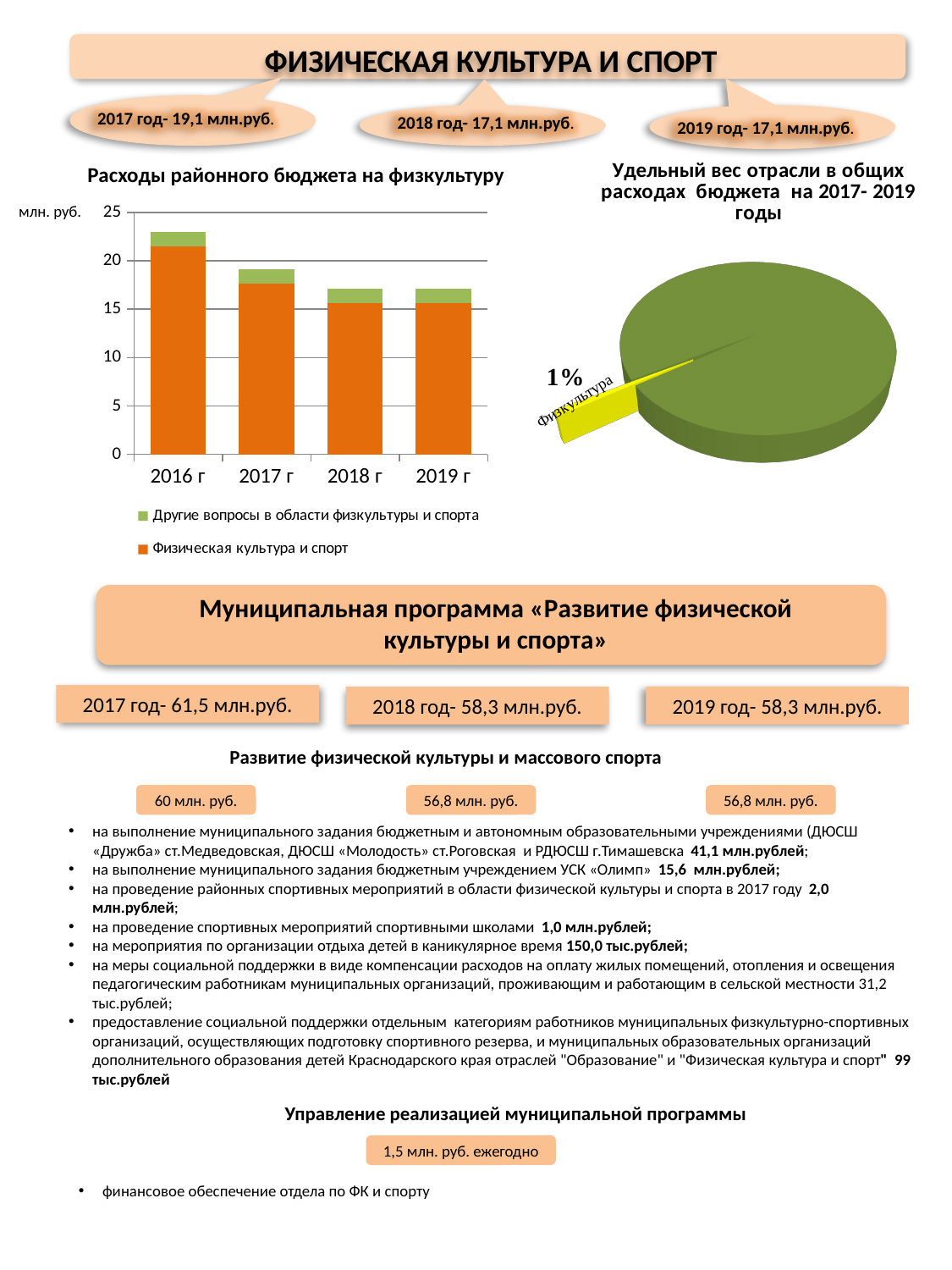

ФИЗИЧЕСКАЯ КУЛЬТУРА И СПОРТ

2017 год- 19,1 млн.руб.
2018 год- 17,1 млн.руб.

2019 год- 17,1 млн.руб.
Расходы районного бюджета на физкультуру

[unsupported chart]

### Chart

| Category | Физическая культура и спорт | Другие вопросы в области физкультуры и спорта |
|---|---|---|
| 2016 г | 21.5 | 1.5 |
| 2017 г | 17.6 | 1.5 |
| 2018 г | 15.6 | 1.5 |
| 2019 г | 15.6 | 1.5 |
млн. руб.

Муниципальная программа «Развитие физической культуры и спорта»

2017 год- 61,5 млн.руб.
2018 год- 58,3 млн.руб.
2019 год- 58,3 млн.руб.
Развитие физической культуры и массового спорта
60 млн. руб.
56,8 млн. руб.
56,8 млн. руб.
на выполнение муниципального задания бюджетным и автономным образовательными учреждениями (ДЮСШ «Дружба» ст.Медведовская, ДЮСШ «Молодость» ст.Роговская  и РДЮСШ г.Тимашевска  41,1 млн.рублей;
на выполнение муниципального задания бюджетным учреждением УСК «Олимп»  15,6  млн.рублей;
на проведение районных спортивных мероприятий в области физической культуры и спорта в 2017 году  2,0 млн.рублей;
на проведение спортивных мероприятий спортивными школами  1,0 млн.рублей;
на мероприятия по организации отдыха детей в каникулярное время 150,0 тыс.рублей;
на меры социальной поддержки в виде компенсации расходов на оплату жилых помещений, отопления и освещения педагогическим работникам муниципальных организаций, проживающим и работающим в сельской местности 31,2 тыс.рублей;
предоставление социальной поддержки отдельным  категориям работников муниципальных физкультурно-спортивных организаций, осуществляющих подготовку спортивного резерва, и муниципальных образовательных организаций дополнительного образования детей Краснодарского края отраслей "Образование" и "Физическая культура и спорт"  99 тыс.рублей

Управление реализацией муниципальной программы
1,5 млн. руб. ежегодно
финансовое обеспечение отдела по ФК и спорту